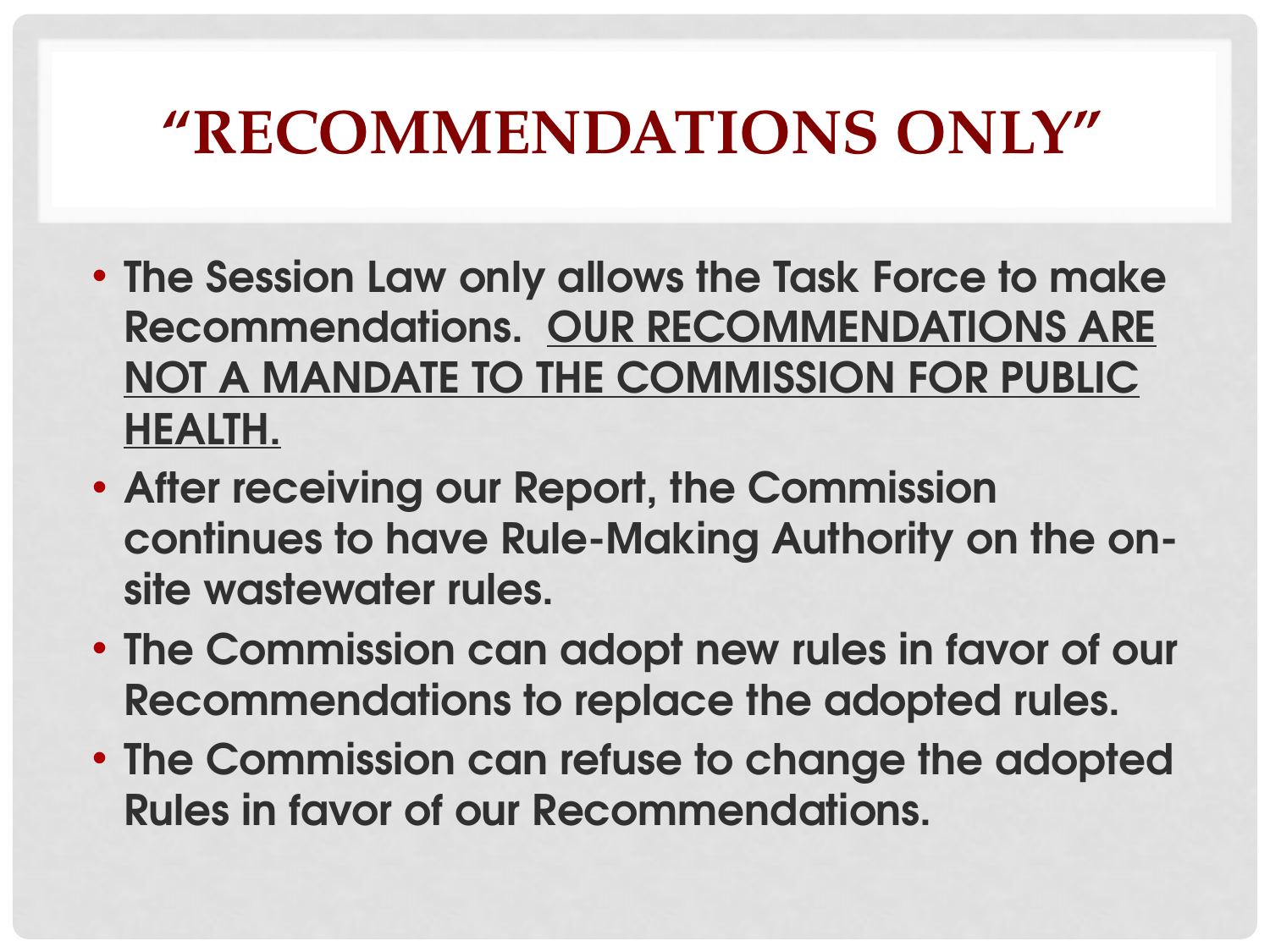

# “recommendations only”
The Session Law only allows the Task Force to make Recommendations.  OUR RECOMMENDATIONS ARE NOT A MANDATE TO THE COMMISSION FOR PUBLIC HEALTH.
After receiving our Report, the Commission continues to have Rule-Making Authority on the on-site wastewater rules.
The Commission can adopt new rules in favor of our Recommendations to replace the adopted rules.
The Commission can refuse to change the adopted Rules in favor of our Recommendations.